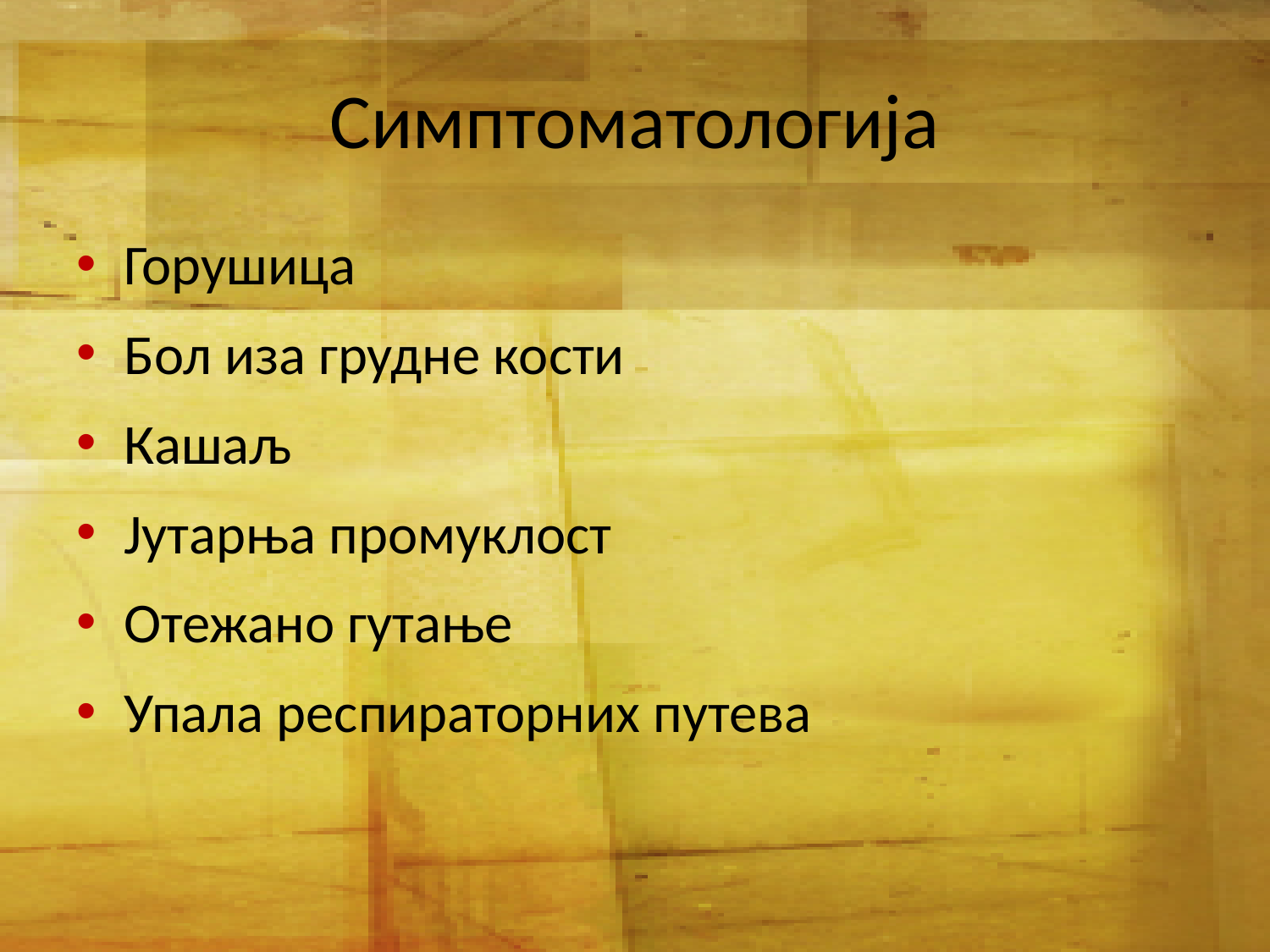

# Симптоматологија
Горушица
Бол иза грудне кости
Кашаљ
Јутарња промуклост
Отежано гутање
Упала респираторних путева